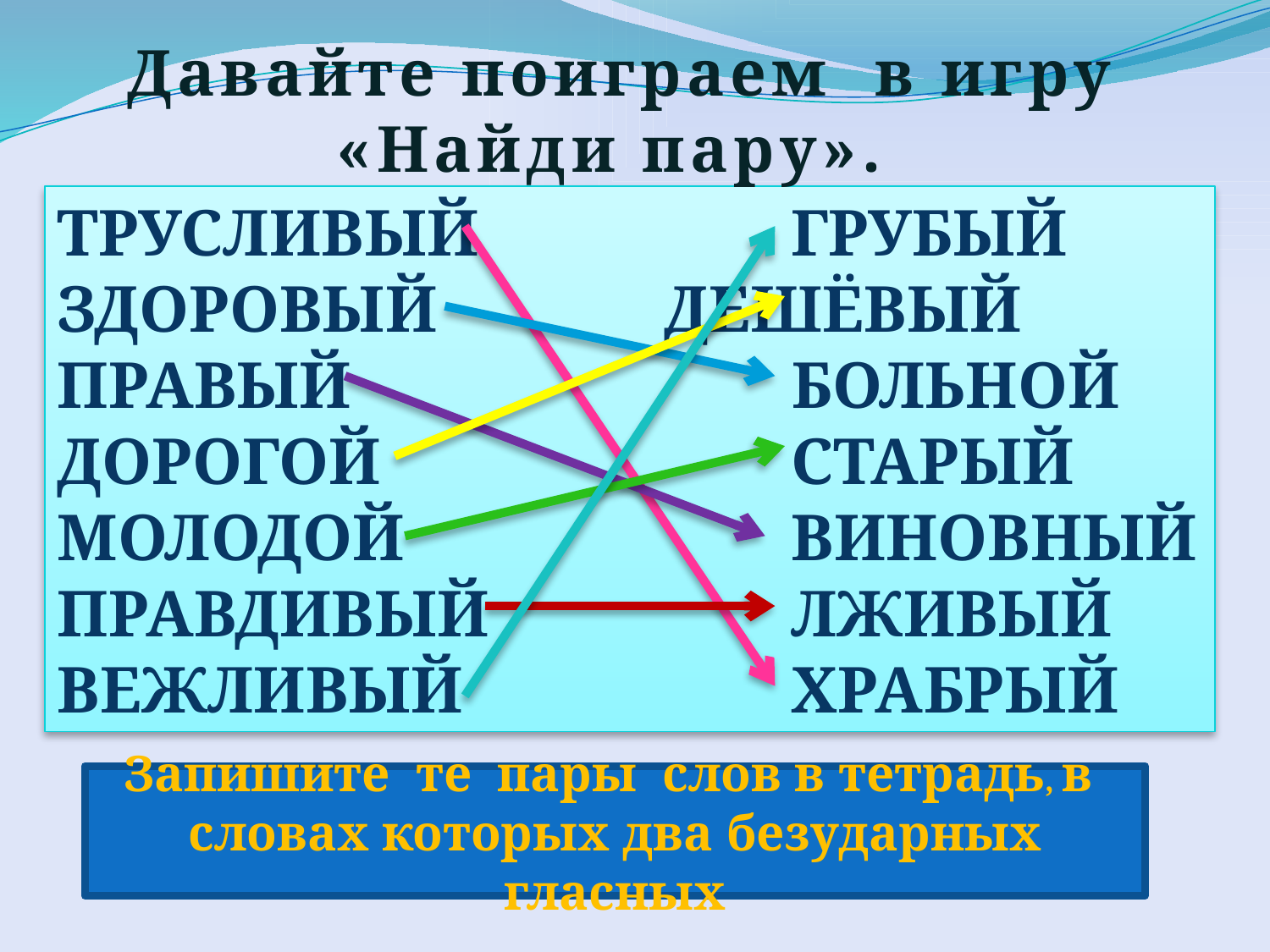

Давайте поиграем  в игру
«Найди пару».
Трусливый 		      грубый
здоровый		      дешёвый
правый			      больной
дорогой			      старый
молодой			      виновный
правдивый		      лживый
вежливый		      храбрый
Запишите  те  пары  слов в тетрадь, в  словах которых два безударных гласных